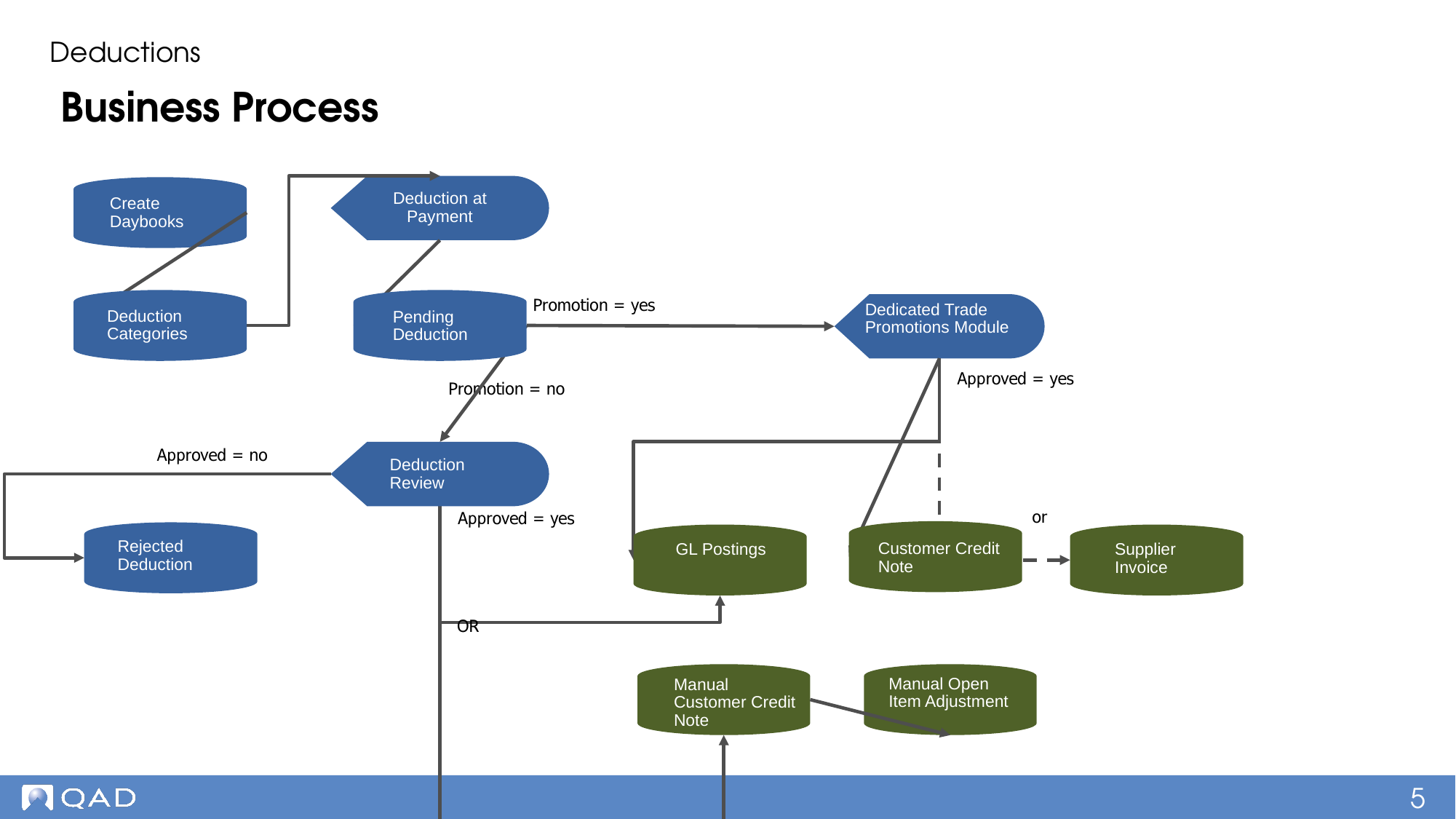

Deductions
# Business Process
Deduction at Payment

Create Daybooks

Deduction Categories

Pending Deduction
Promotion = yes

Dedicated Trade Promotions Module
Approved = yes
Promotion = no

Deduction Review
Approved = no
or
Approved = yes

Rejected Deduction

GL Postings

Customer Credit Note
Supplier Invoice
OR

Manual Open Item Adjustment
Manual Customer Credit Note
5